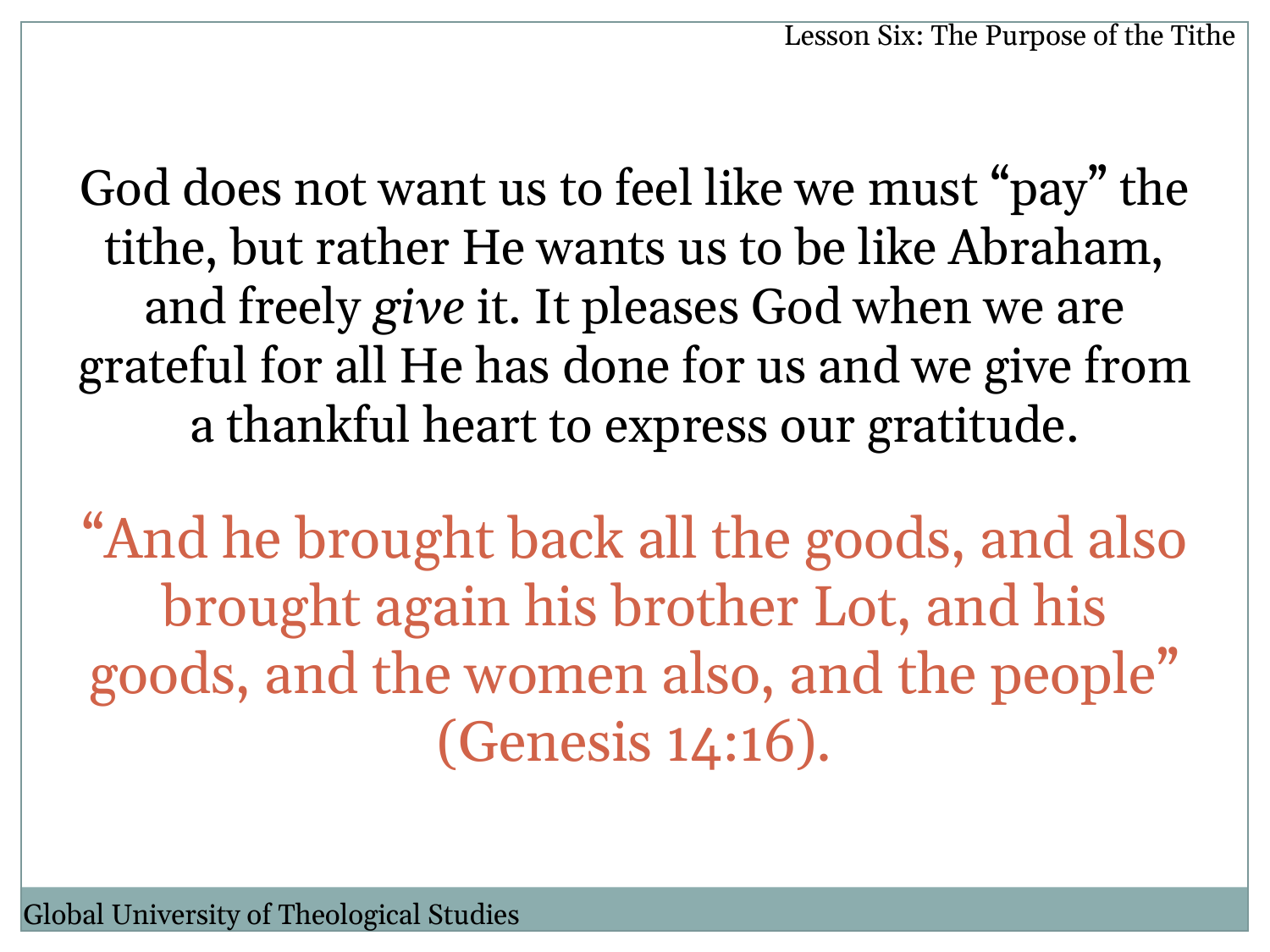

Lesson Six: The Purpose of the Tithe
God does not want us to feel like we must “pay” the tithe, but rather He wants us to be like Abraham, and freely give it. It pleases God when we are grateful for all He has done for us and we give from a thankful heart to express our gratitude.
“And he brought back all the goods, and also brought again his brother Lot, and his goods, and the women also, and the people” (Genesis 14:16).
Global University of Theological Studies